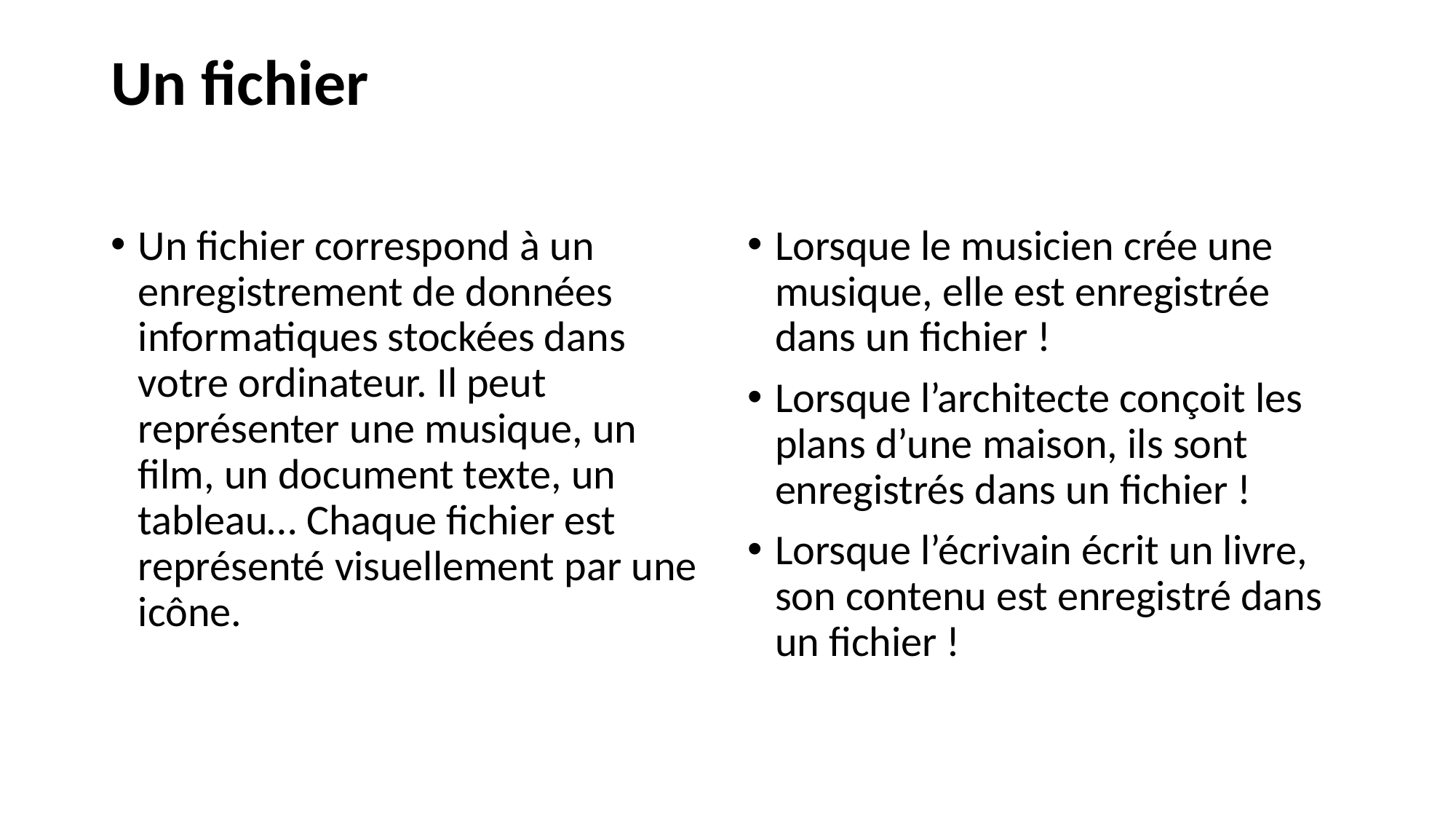

# Un fichier
Un fichier correspond à un enregistrement de données informatiques stockées dans votre ordinateur. Il peut représenter une musique, un film, un document texte, un tableau… Chaque fichier est représenté visuellement par une icône.
Lorsque le musicien crée une musique, elle est enregistrée dans un fichier !
Lorsque l’architecte conçoit les plans d’une maison, ils sont enregistrés dans un fichier !
Lorsque l’écrivain écrit un livre, son contenu est enregistré dans un fichier !